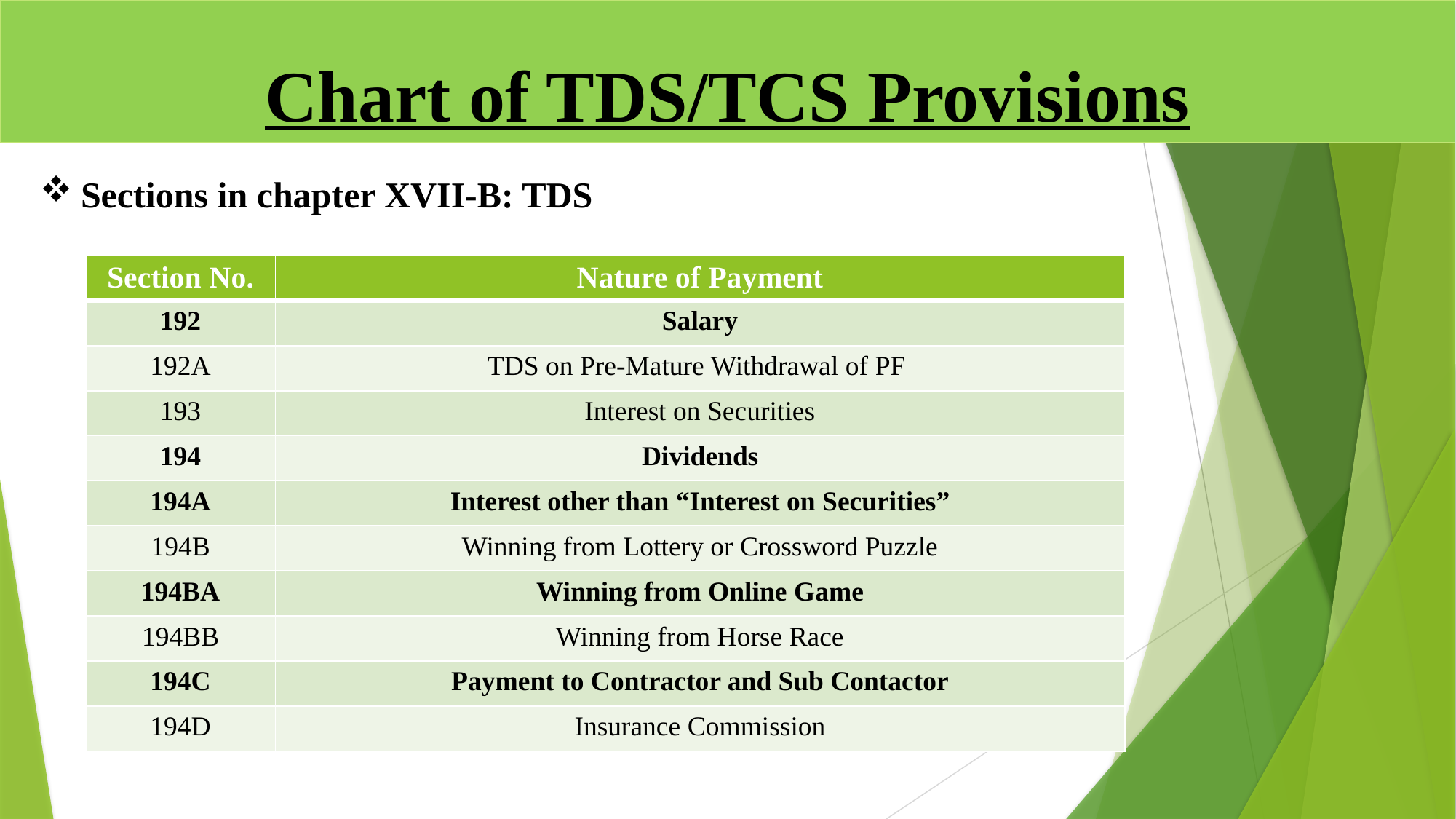

# Chart of TDS/TCS Provisions
Sections in chapter XVII-B: TDS
| Section No. | Nature of Payment |
| --- | --- |
| 192 | Salary |
| 192A | TDS on Pre-Mature Withdrawal of PF |
| 193 | Interest on Securities |
| 194 | Dividends |
| 194A | Interest other than “Interest on Securities” |
| 194B | Winning from Lottery or Crossword Puzzle |
| 194BA | Winning from Online Game |
| 194BB | Winning from Horse Race |
| 194C | Payment to Contractor and Sub Contactor |
| 194D | Insurance Commission |